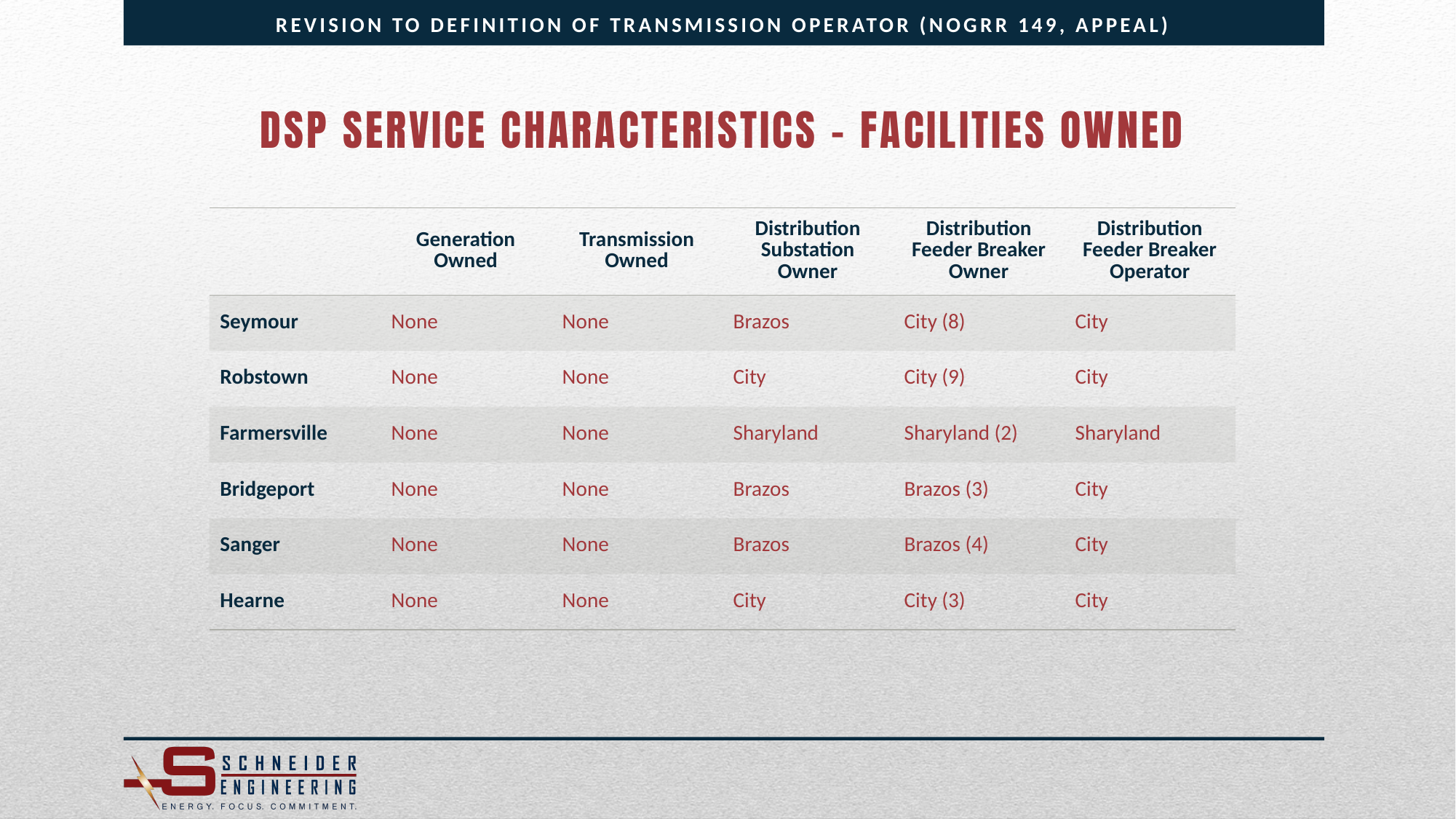

Revision to Definition of Transmission Operator (NOGRR 149, Appeal)
DSP SERVICE CHARACTERISTICS – FACILITIES OWNED
|  | Generation Owned | Transmission Owned | Distribution Substation Owner | Distribution Feeder Breaker Owner | Distribution Feeder Breaker Operator |
| --- | --- | --- | --- | --- | --- |
| Seymour | None | None | Brazos | City (8) | City |
| Robstown | None | None | City | City (9) | City |
| Farmersville | None | None | Sharyland | Sharyland (2) | Sharyland |
| Bridgeport | None | None | Brazos | Brazos (3) | City |
| Sanger | None | None | Brazos | Brazos (4) | City |
| Hearne | None | None | City | City (3) | City |